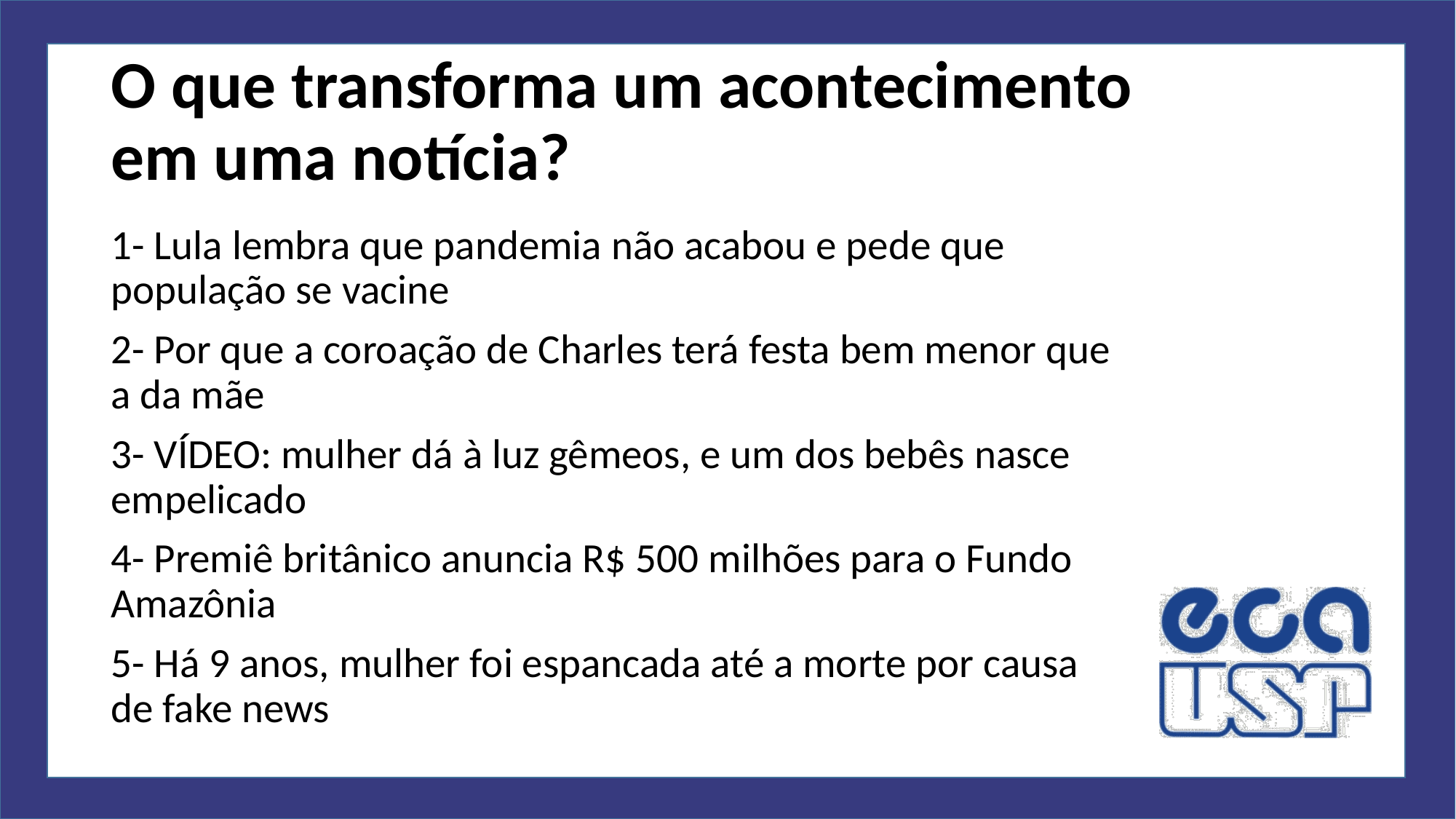

# O que transforma um acontecimento em uma notícia?
1- Lula lembra que pandemia não acabou e pede que população se vacine
2- Por que a coroação de Charles terá festa bem menor que a da mãe
3- VÍDEO: mulher dá à luz gêmeos, e um dos bebês nasce empelicado
4- Premiê britânico anuncia R$ 500 milhões para o Fundo Amazônia
5- Há 9 anos, mulher foi espancada até a morte por causa de fake news